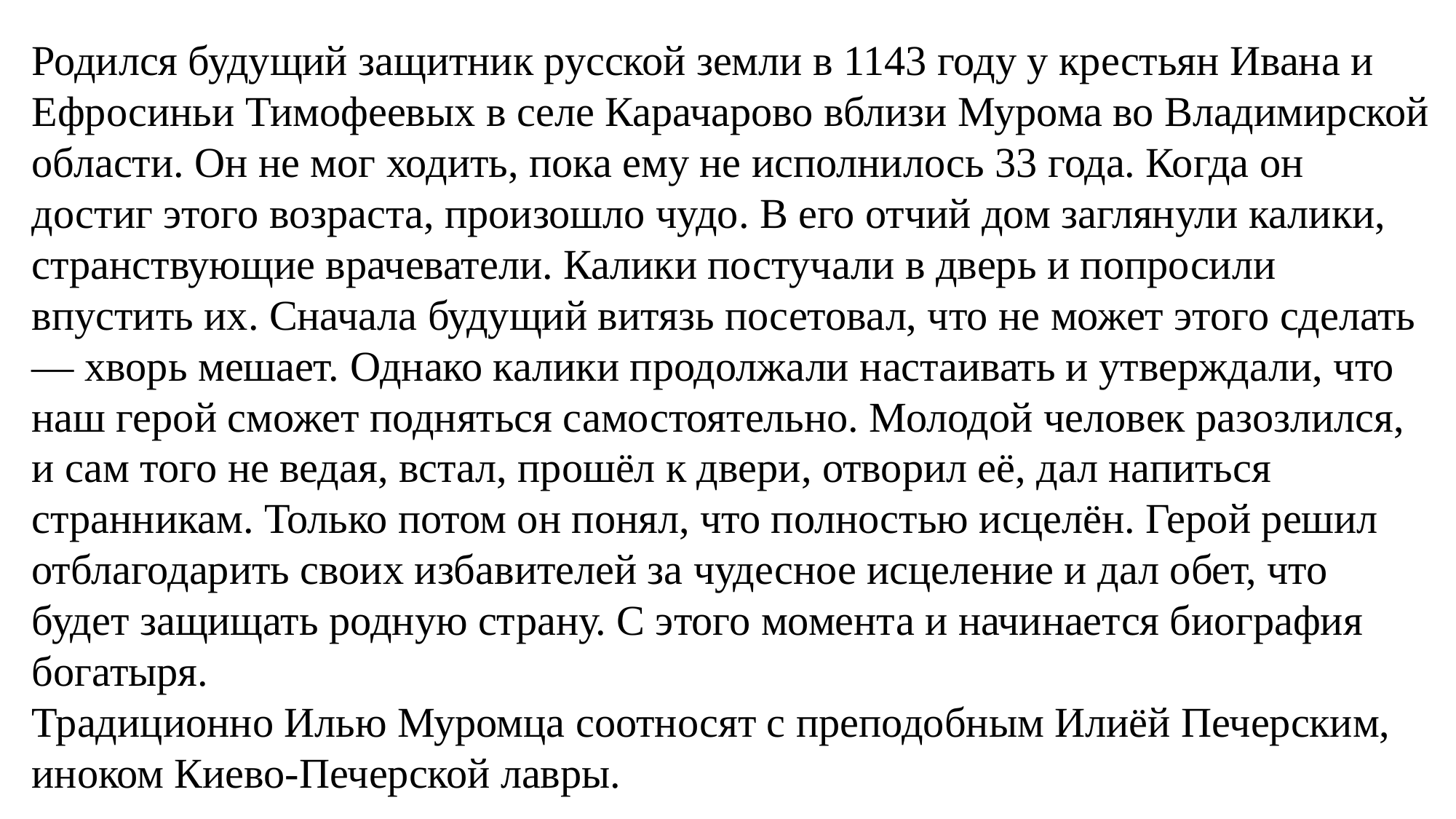

Родился будущий защитник русской земли в 1143 году у крестьян Ивана и Ефросиньи Тимофеевых в селе Карачарово вблизи Мурома во Владимирской области. Он не мог ходить, пока ему не исполнилось 33 года. Когда он достиг этого возраста, произошло чудо. В его отчий дом заглянули калики, странствующие врачеватели. Калики постучали в дверь и попросили впустить их. Сначала будущий витязь посетовал, что не может этого сделать — хворь мешает. Однако калики продолжали настаивать и утверждали, что наш герой сможет подняться самостоятельно. Молодой человек разозлился, и сам того не ведая, встал, прошёл к двери, отворил её, дал напиться странникам. Только потом он понял, что полностью исцелён. Герой решил отблагодарить своих избавителей за чудесное исцеление и дал обет, что будет защищать родную страну. С этого момента и начинается биография богатыря.
Традиционно Илью Муромца соотносят с преподобным Илиёй Печерским, иноком Киево-Печерской лавры.